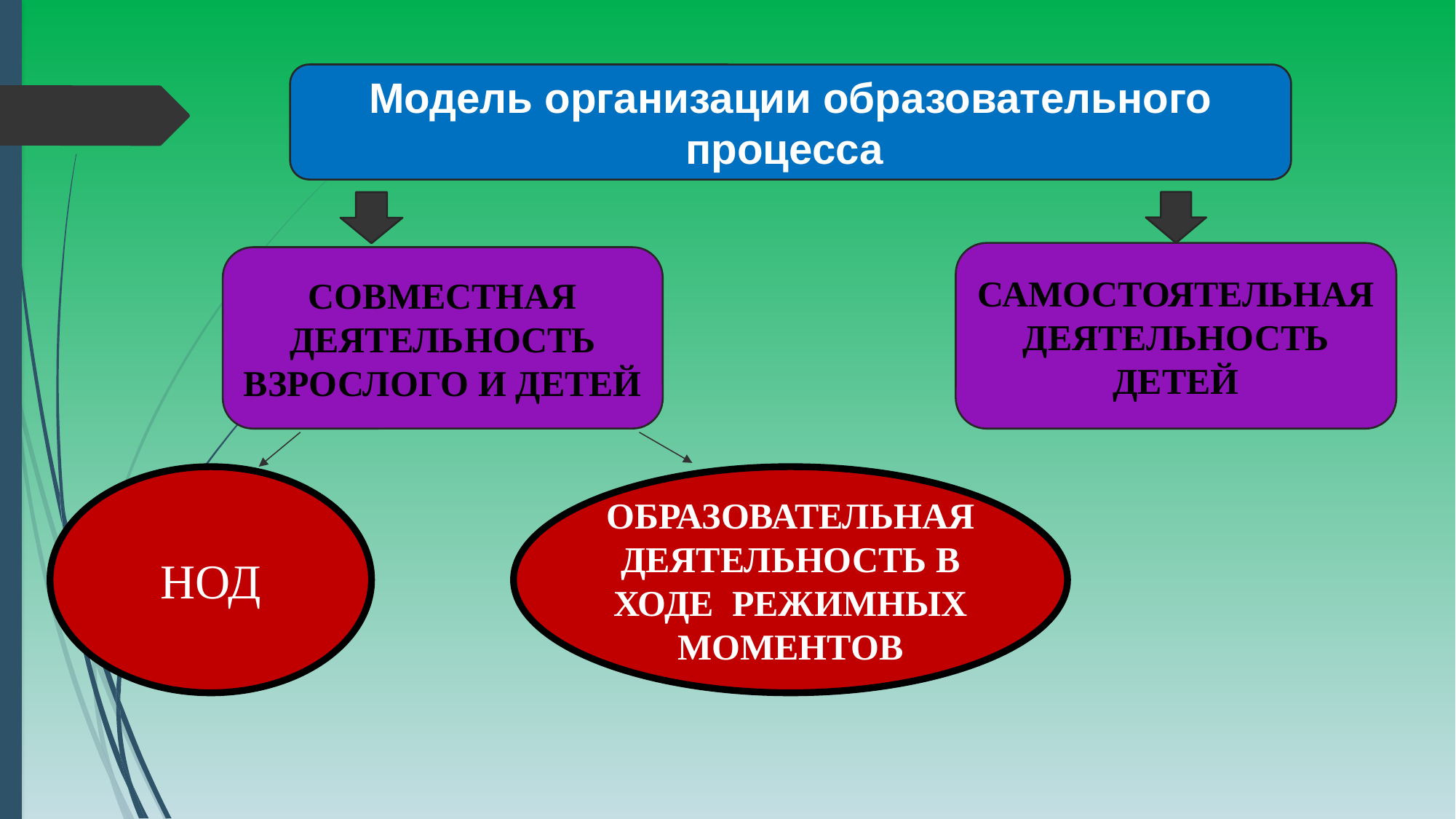

Модель организации образовательного процесса

САМОСТОЯТЕЛЬНАЯ ДЕЯТЕЛЬНОСТЬ ДЕТЕЙ
СОВМЕСТНАЯ ДЕЯТЕЛЬНОСТЬ ВЗРОСЛОГО И ДЕТЕЙ
НОД
ОБРАЗОВАТЕЛЬНАЯ ДЕЯТЕЛЬНОСТЬ В ХОДЕ  РЕЖИМНЫХ МОМЕНТОВ